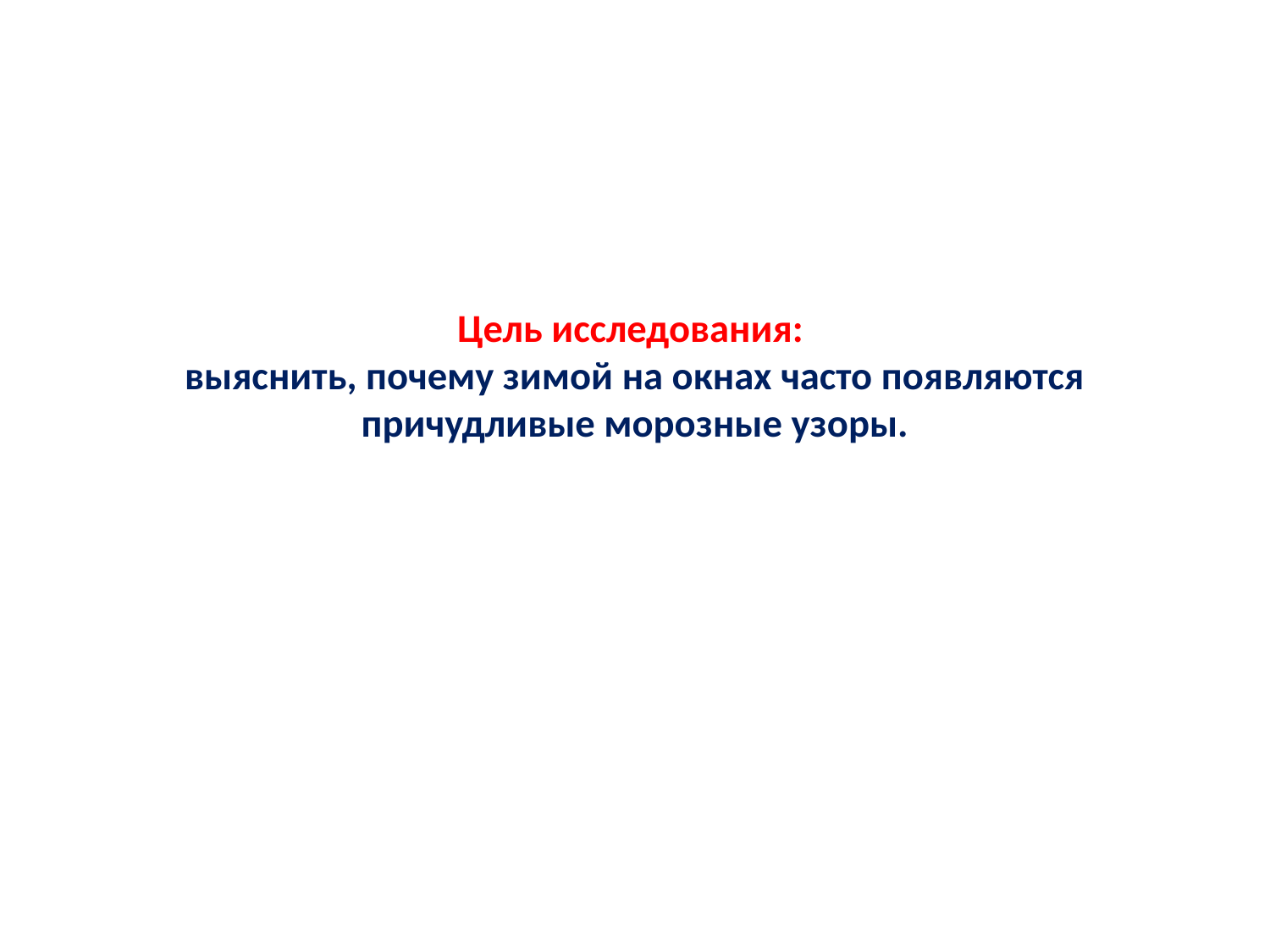

# Цель исследования:  выяснить, почему зимой на окнах часто появляются причудливые морозные узоры.